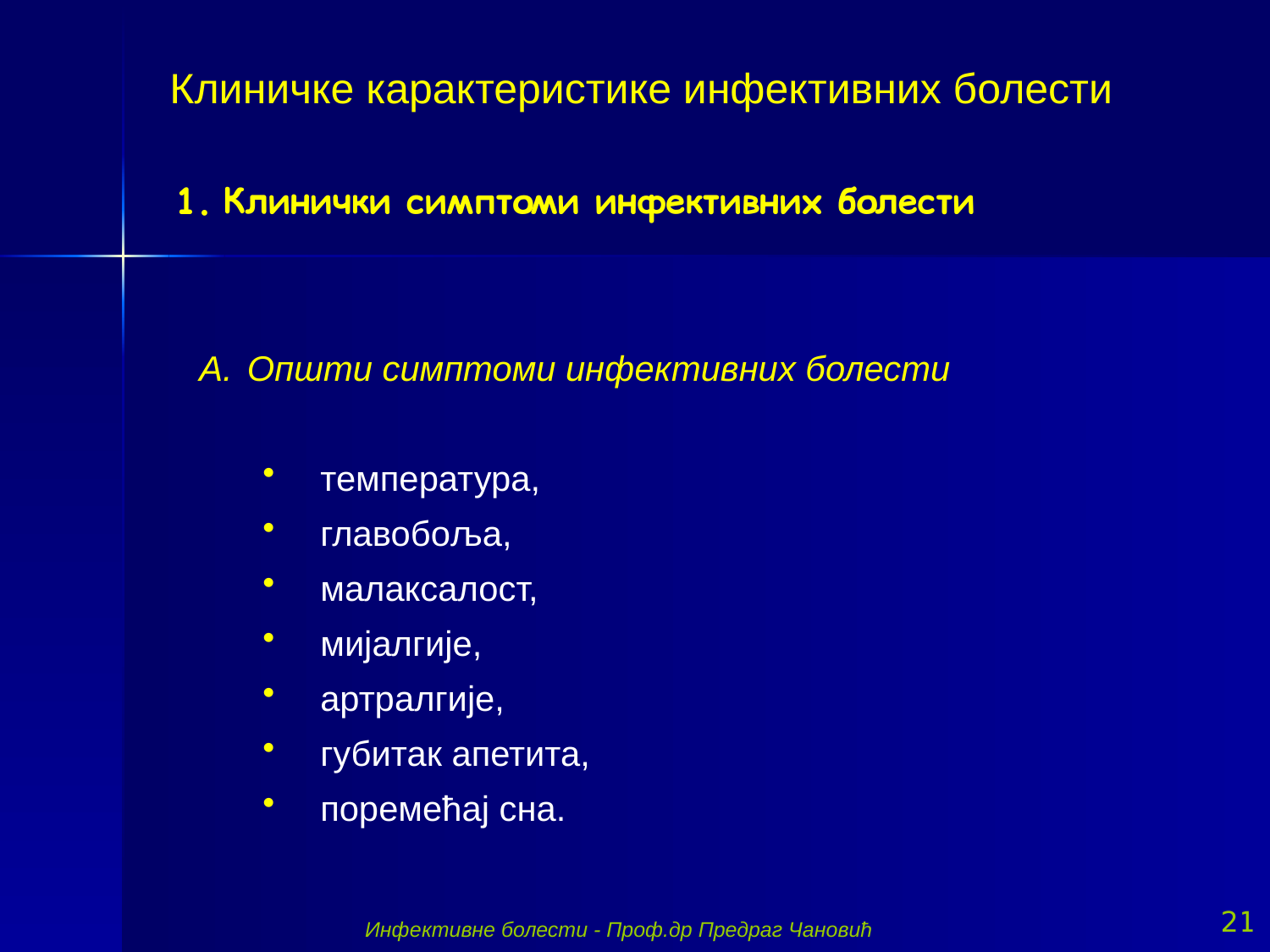

Клиничке карактеристике инфективних болести
Клинички симптоми инфективних болести
Општи симптоми инфективних болести

 температура,
 главобоља,
 малаксалост,
 мијалгије,
 артралгије,
 губитак апетита,
 поремећај сна.
21
Инфективне болести - Проф.др Предраг Чановић